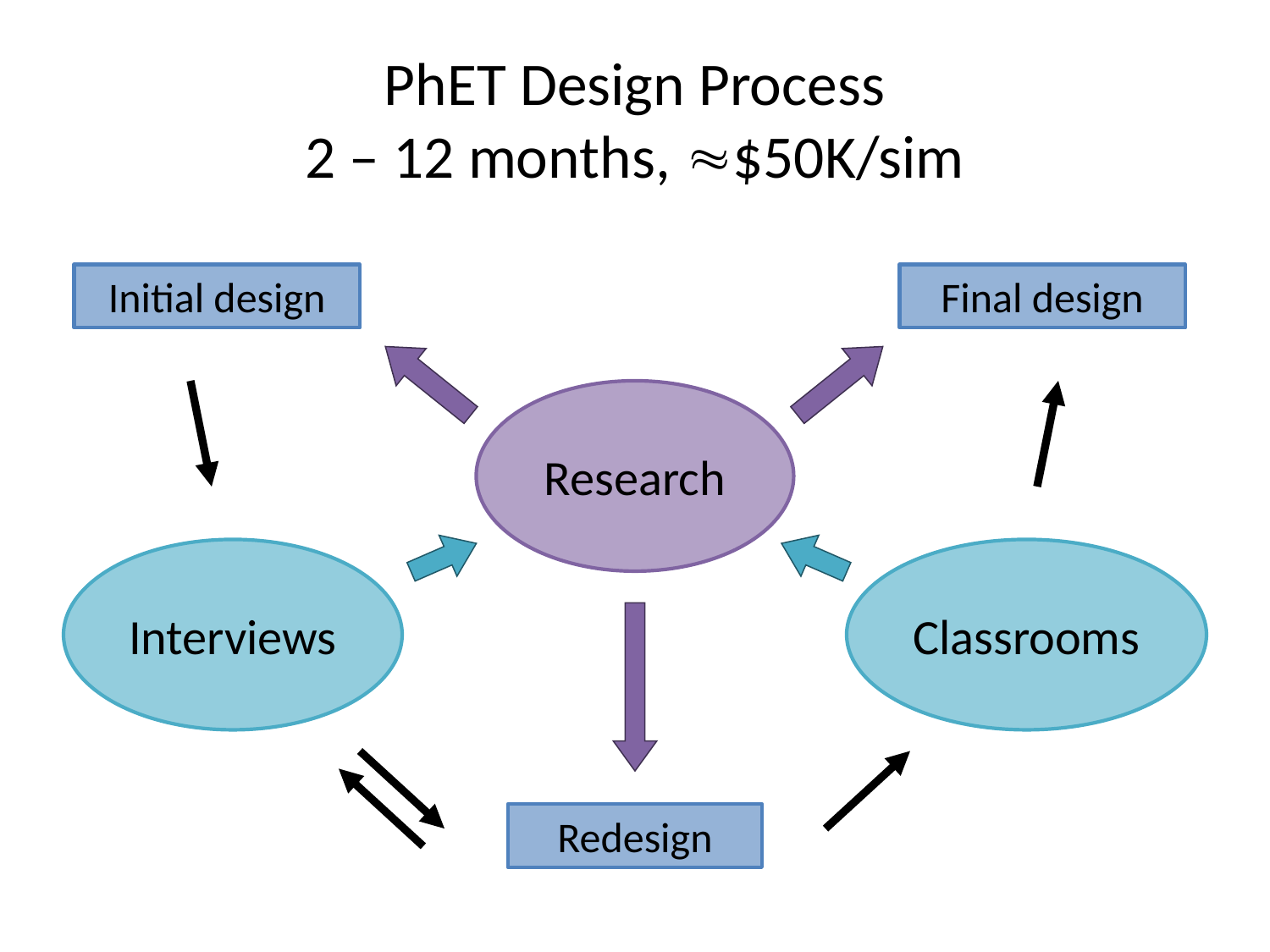

# PhET Design Process 2 – 12 months, ≈$50K/sim
Initial design
Final design

Research

Interviews
Classrooms

Redesign